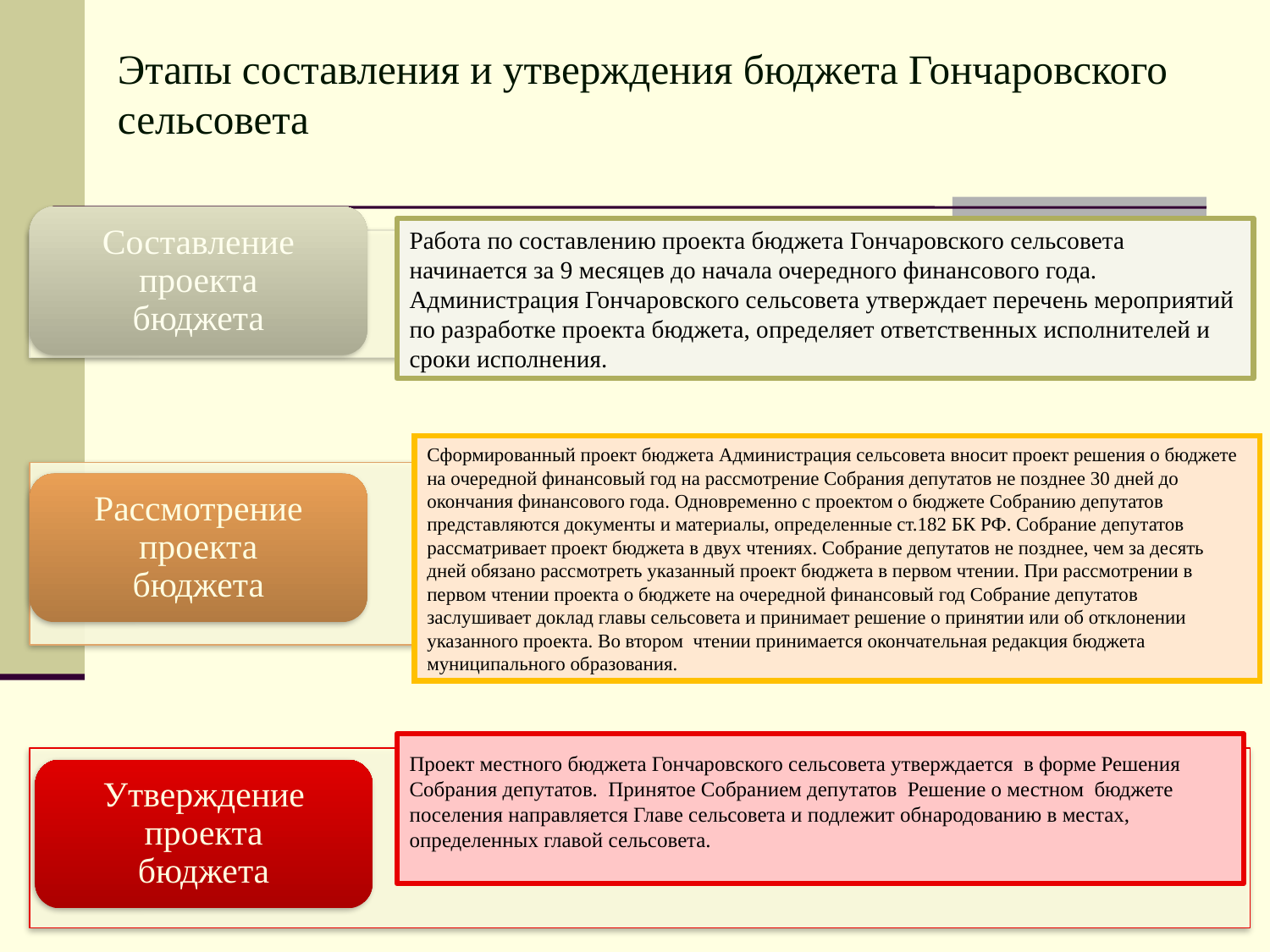

Этапы составления и утверждения бюджета Гончаровского сельсовета

Составление проекта бюджета
Рассмотрение проекта бюджета
Утверждение проекта бюджета
Работа по составлению проекта бюджета Гончаровского сельсовета начинается за 9 месяцев до начала очередного финансового года. Администрация Гончаровского сельсовета утверждает перечень мероприятий по разработке проекта бюджета, определяет ответственных исполнителей и сроки исполнения.
Сформированный проект бюджета Администрация сельсовета вносит проект решения о бюджете на очередной финансовый год на рассмотрение Собрания депутатов не позднее 30 дней до окончания финансового года. Одновременно с проектом о бюджете Собранию депутатов представляются документы и материалы, определенные ст.182 БК РФ. Собрание депутатов рассматривает проект бюджета в двух чтениях. Собрание депутатов не позднее, чем за десять дней обязано рассмотреть указанный проект бюджета в первом чтении. При рассмотрении в первом чтении проекта о бюджете на очередной финансовый год Собрание депутатов заслушивает доклад главы сельсовета и принимает решение о принятии или об отклонении указанного проекта. Во втором  чтении принимается окончательная редакция бюджета муниципального образования.

Проект местного бюджета Гончаровского сельсовета утверждается  в форме Решения Собрания депутатов.  Принятое Собранием депутатов  Решение о местном  бюджете  поселения направляется Главе сельсовета и подлежит обнародованию в местах, определенных главой сельсовета.